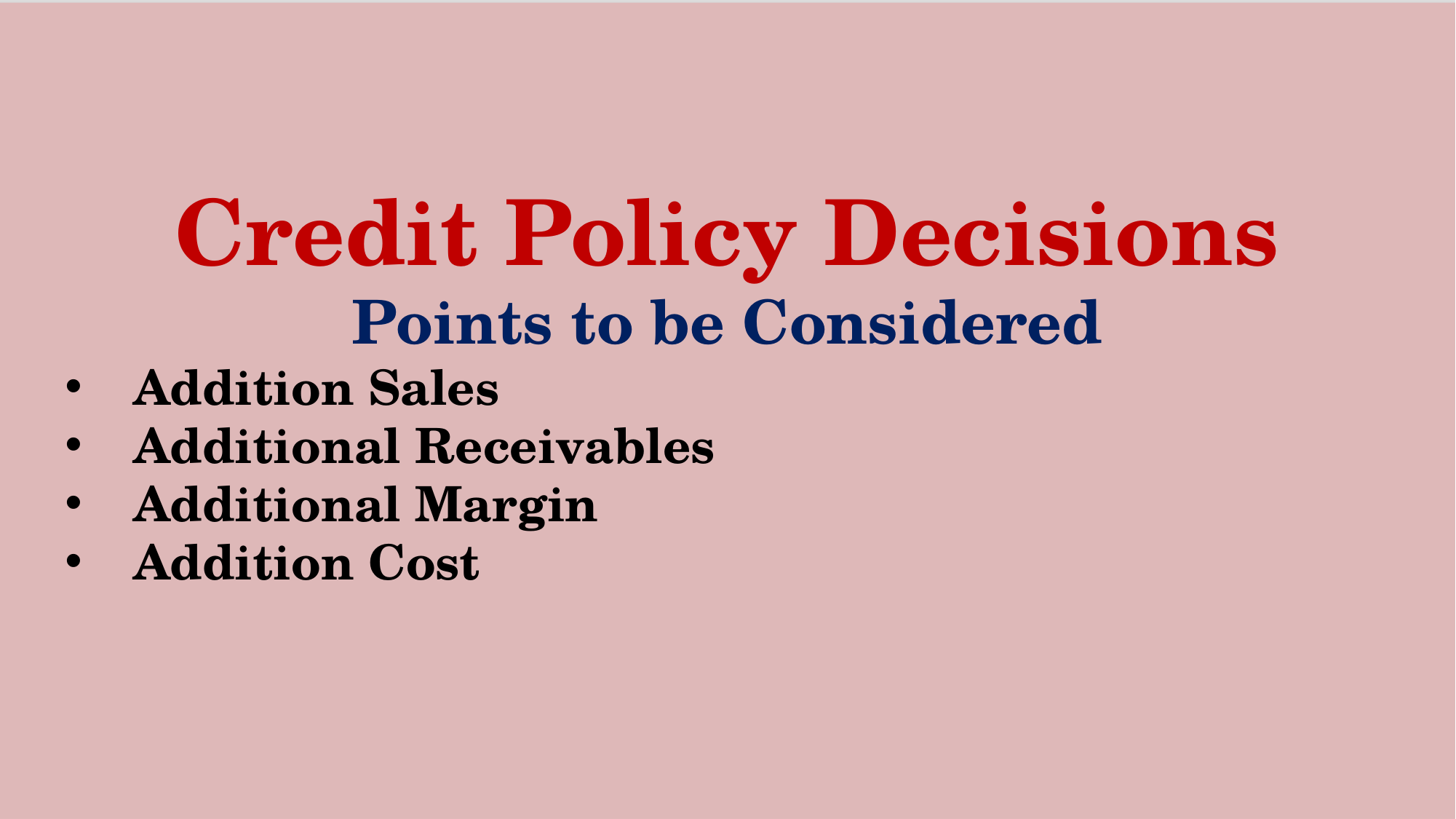

Credit Policy Decisions
Points to be Considered
Addition Sales
Additional Receivables
Additional Margin
Addition Cost